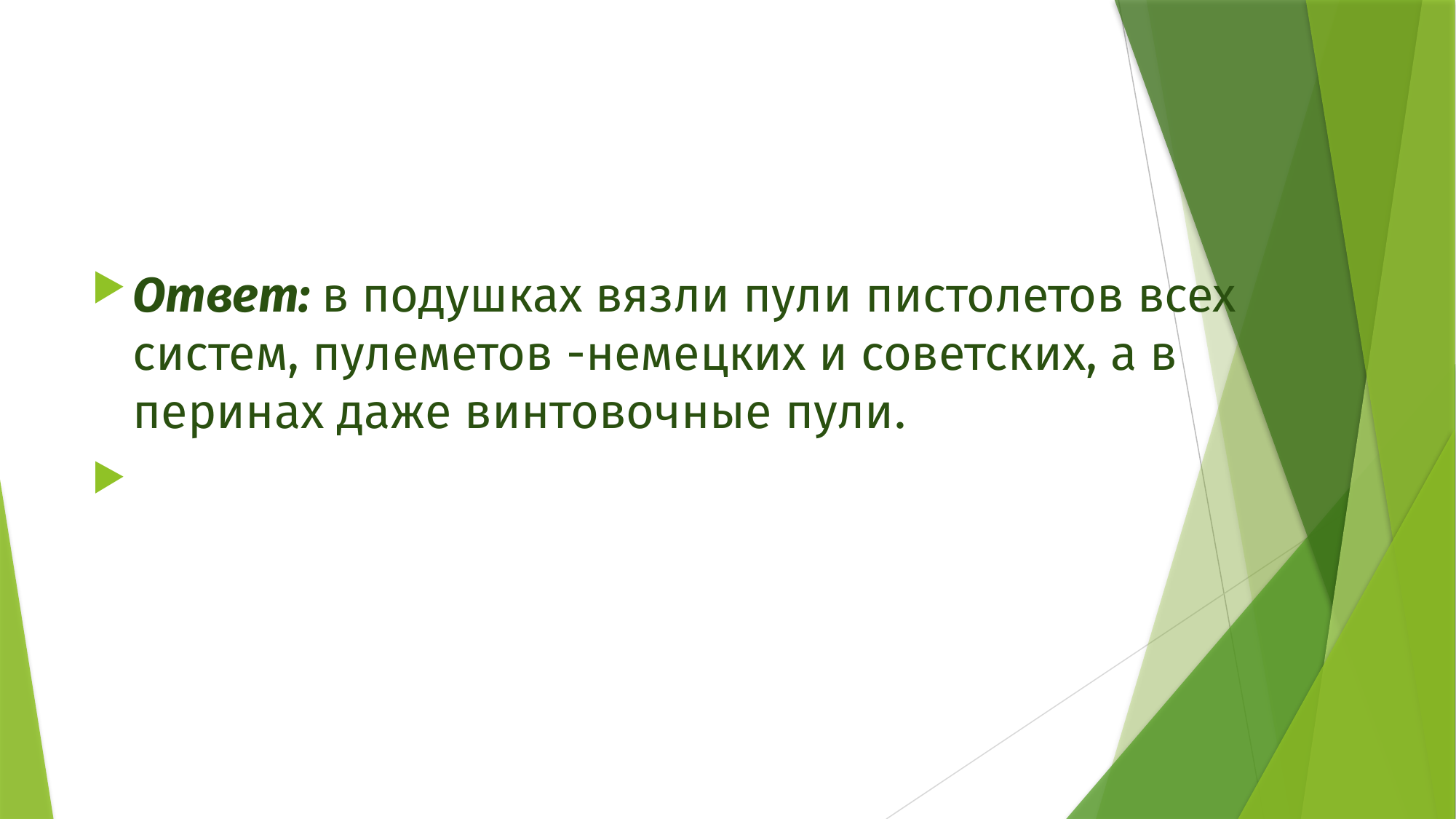

Ответ: в подушках вязли пули пистолетов всех систем, пулеметов -немецких и советских, а в перинах даже винтовочные пули.